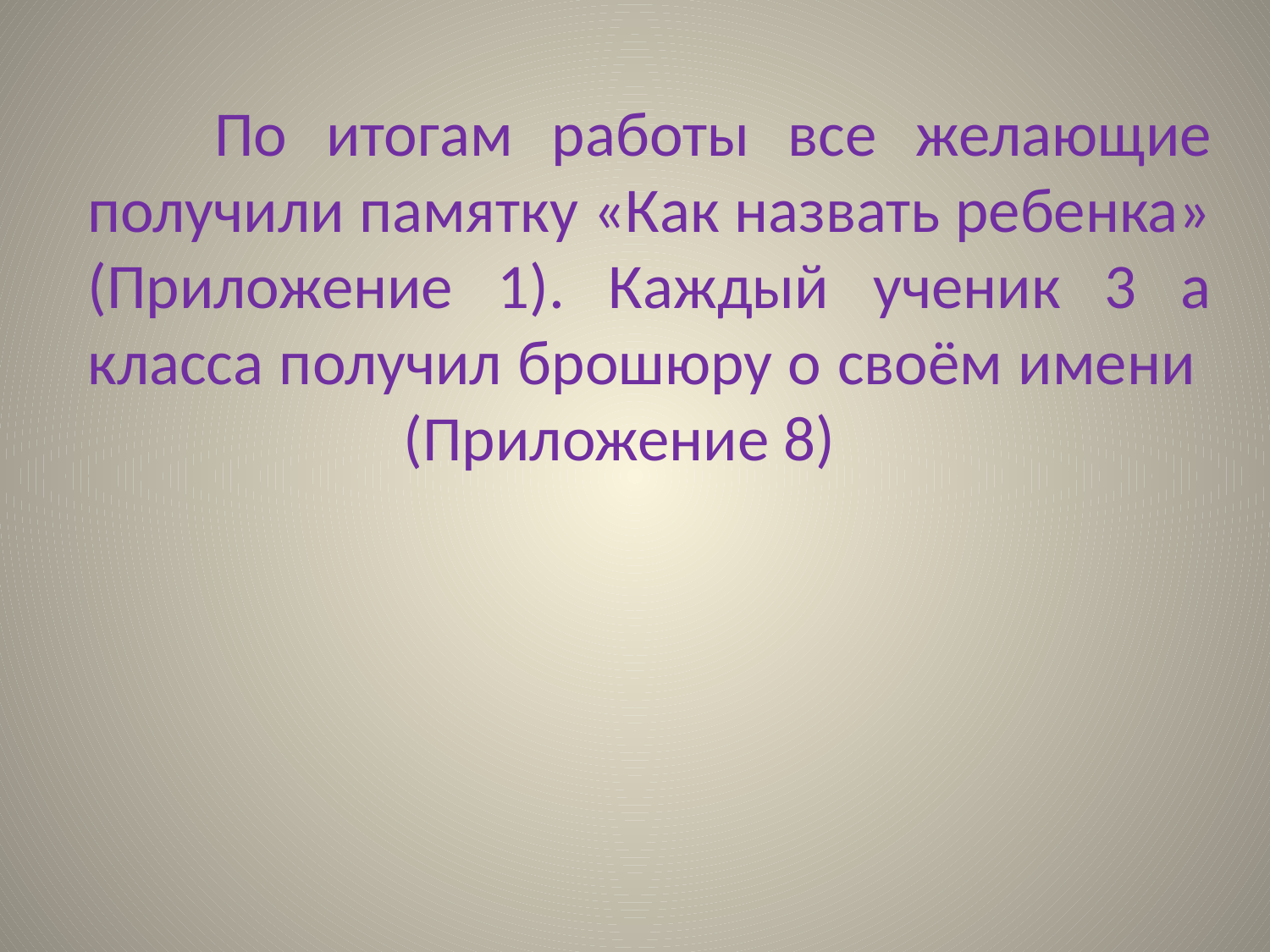

По итогам работы все желающие получили памятку «Как назвать ребенка» (Приложение 1). Каждый ученик 3 а класса получил брошюру о своём имени                        (Приложение 8)